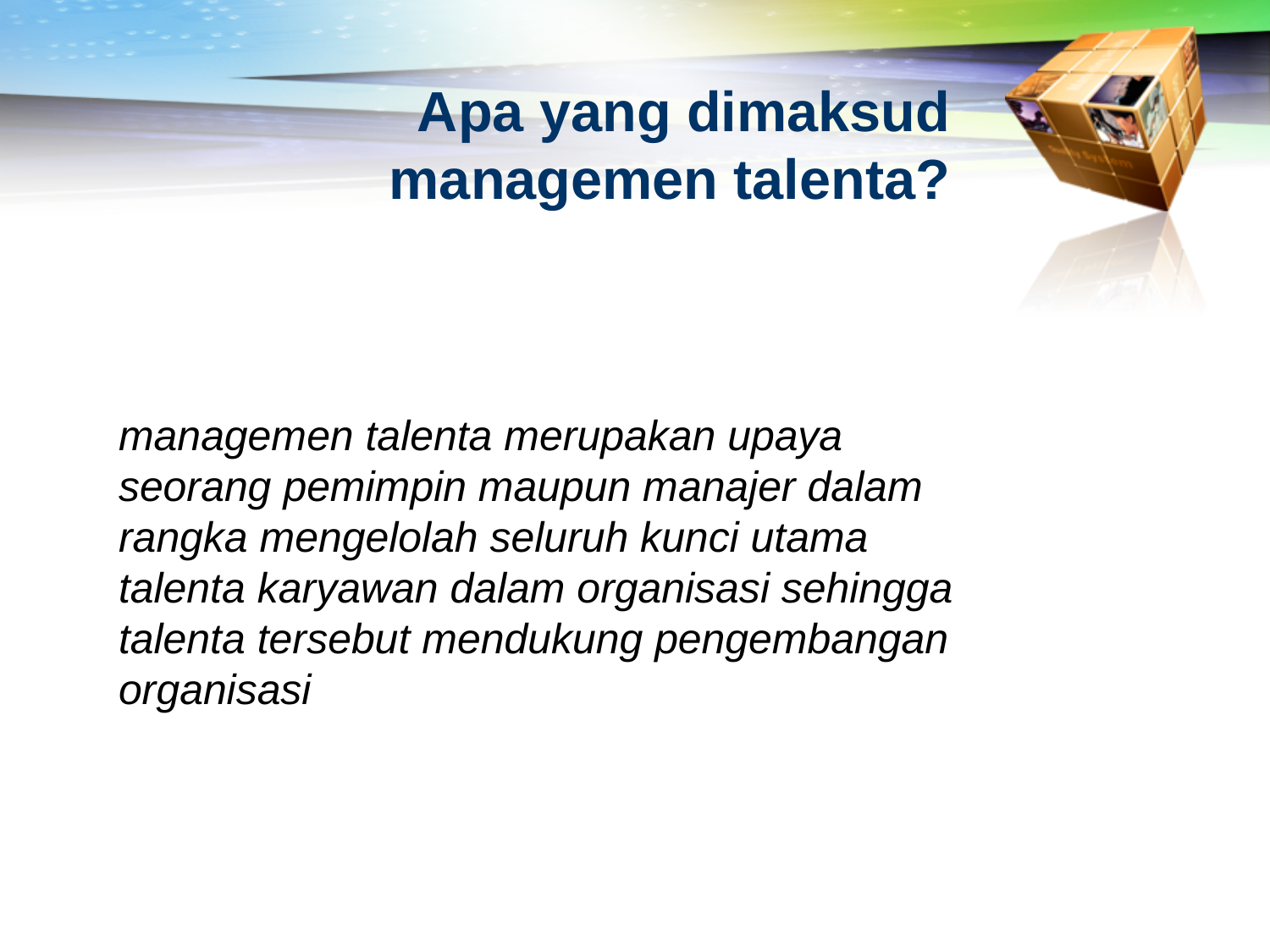

# Apa yang dimaksud managemen talenta?
managemen talenta merupakan upaya seorang pemimpin maupun manajer dalam rangka mengelolah seluruh kunci utama talenta karyawan dalam organisasi sehingga talenta tersebut mendukung pengembangan organisasi